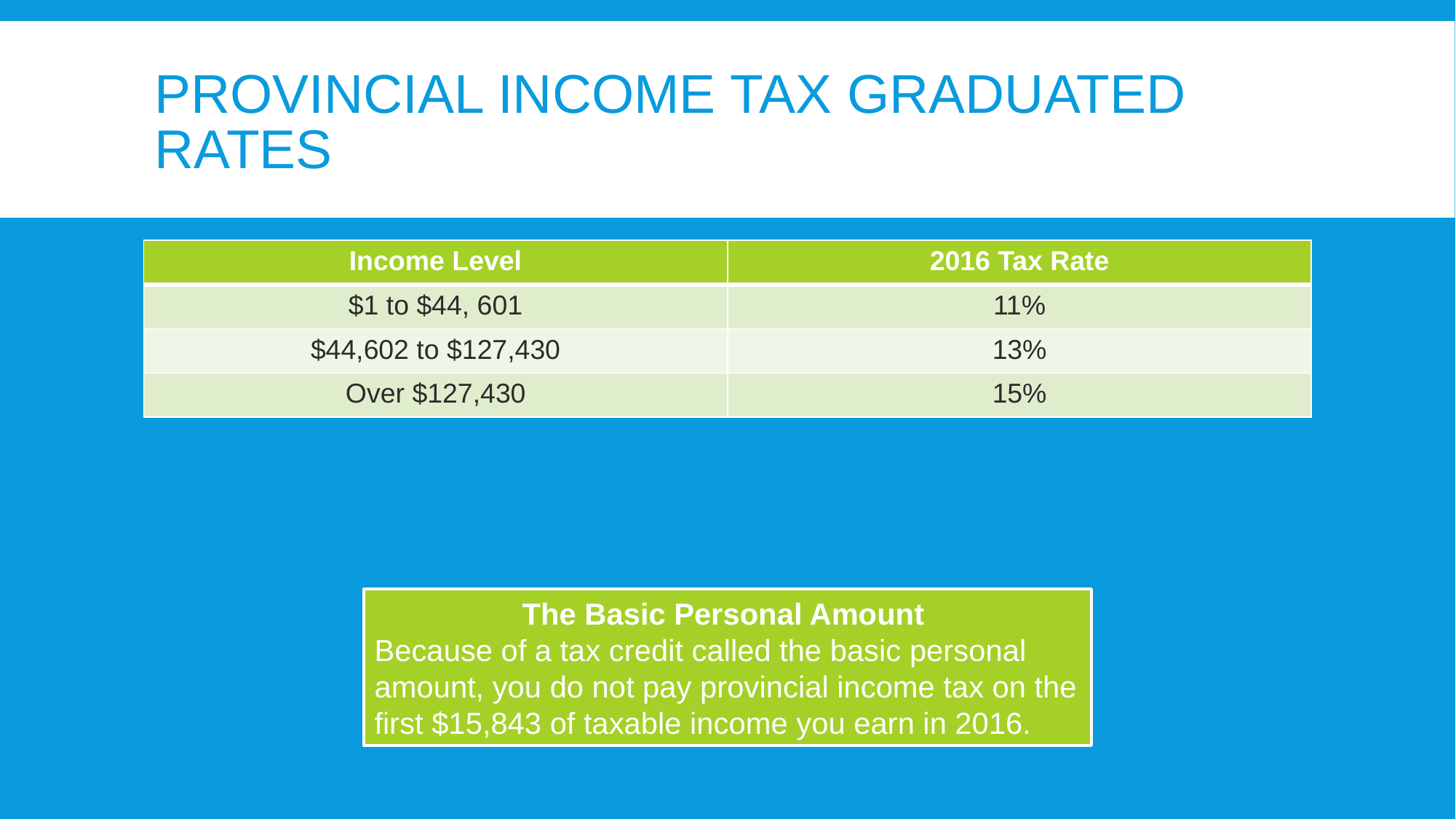

# Provincial Income Tax Graduated Rates
| Income Level | 2016 Tax Rate |
| --- | --- |
| $1 to $44, 601 | 11% |
| $44,602 to $127,430 | 13% |
| Over $127,430 | 15% |
The Basic Personal Amount
Because of a tax credit called the basic personal amount, you do not pay provincial income tax on the first $15,843 of taxable income you earn in 2016.